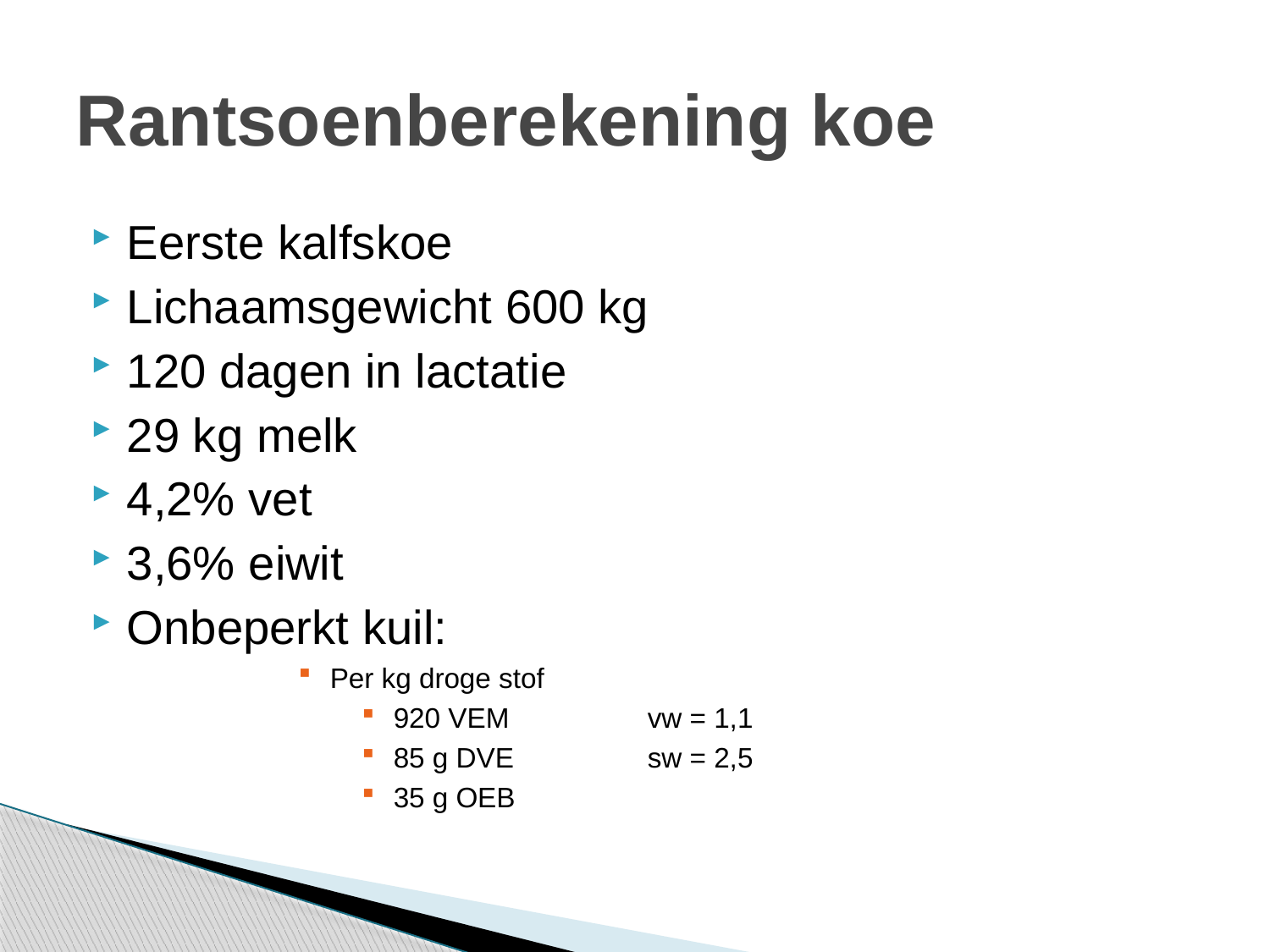

# Rantsoenberekening koe
Eerste kalfskoe
Lichaamsgewicht 600 kg
120 dagen in lactatie
29 kg melk
4,2% vet
3,6% eiwit
Onbeperkt kuil:
Per kg droge stof
920 VEM		vw = 1,1
85 g DVE		sw = 2,5
35 g OEB